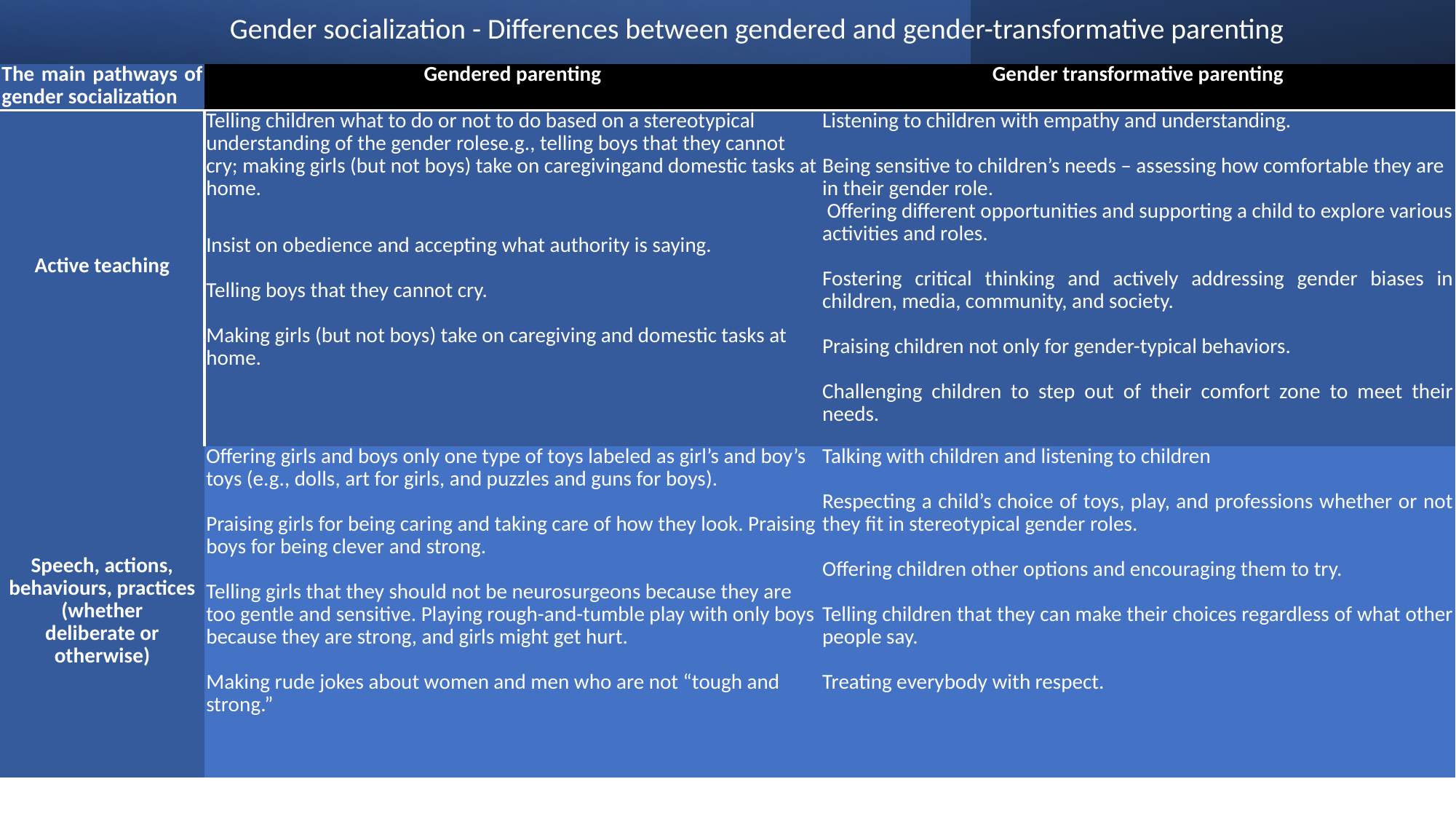

# Gender socialization - Differences between gendered and gender-transformative parenting
| The main pathways of gender socialization | Gendered parenting | Gender transformative parenting |
| --- | --- | --- |
| Active teaching | Telling children what to do or not to do based on a stereotypical understanding of the gender rolese.g., telling boys that they cannot cry; making girls (but not boys) take on caregivingand domestic tasks at home.   Insist on obedience and accepting what authority is saying.   Telling boys that they cannot cry.   Making girls (but not boys) take on caregiving and domestic tasks at home. | Listening to children with empathy and understanding.   Being sensitive to children’s needs – assessing how comfortable they are in their gender role.  Offering different opportunities and supporting a child to explore various activities and roles.   Fostering critical thinking and actively addressing gender biases in children, media, community, and society.   Praising children not only for gender-typical behaviors.   Challenging children to step out of their comfort zone to meet their needs. |
| Speech, actions, behaviours, practices (whether deliberate or otherwise) | Offering girls and boys only one type of toys labeled as girl’s and boy’s toys (e.g., dolls, art for girls, and puzzles and guns for boys). Praising girls for being caring and taking care of how they look. Praising boys for being clever and strong. Telling girls that they should not be neurosurgeons because they are too gentle and sensitive. Playing rough-and-tumble play with only boys because they are strong, and girls might get hurt. Making rude jokes about women and men who are not “tough and strong.” | Talking with children and listening to children   Respecting a child’s choice of toys, play, and professions whether or not they fit in stereotypical gender roles.   Offering children other options and encouraging them to try.   Telling children that they can make their choices regardless of what other people say.   Treating everybody with respect. |